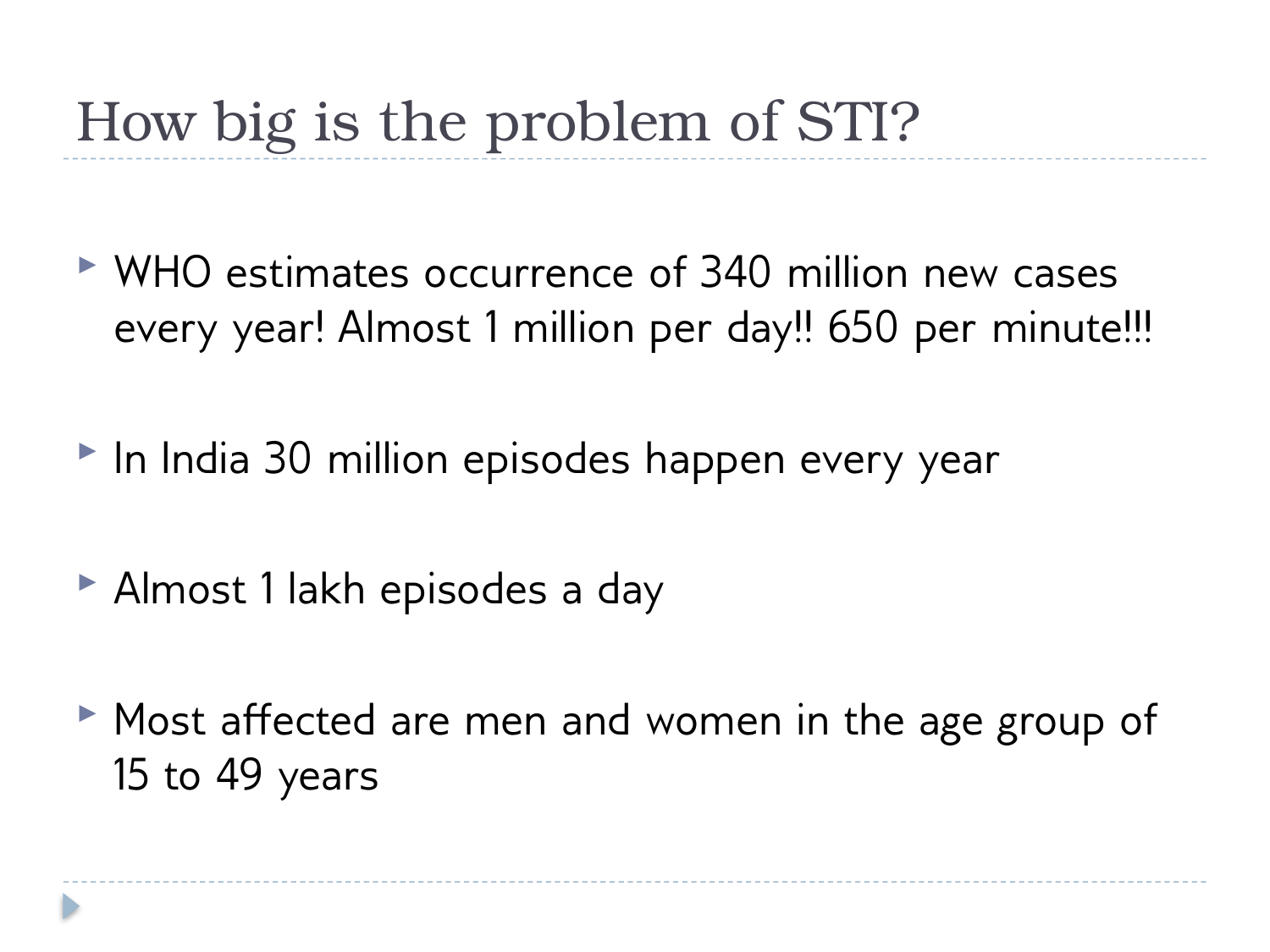

# How big is the problem of STI?

WHO estimates occurrence of 340 million new cases every year! Almost 1 million per day!! 650 per minute!!!

In India 30 million episodes happen every year

Almost 1 lakh episodes a day

Most affected are men and women in the age group of 15 to 49 years